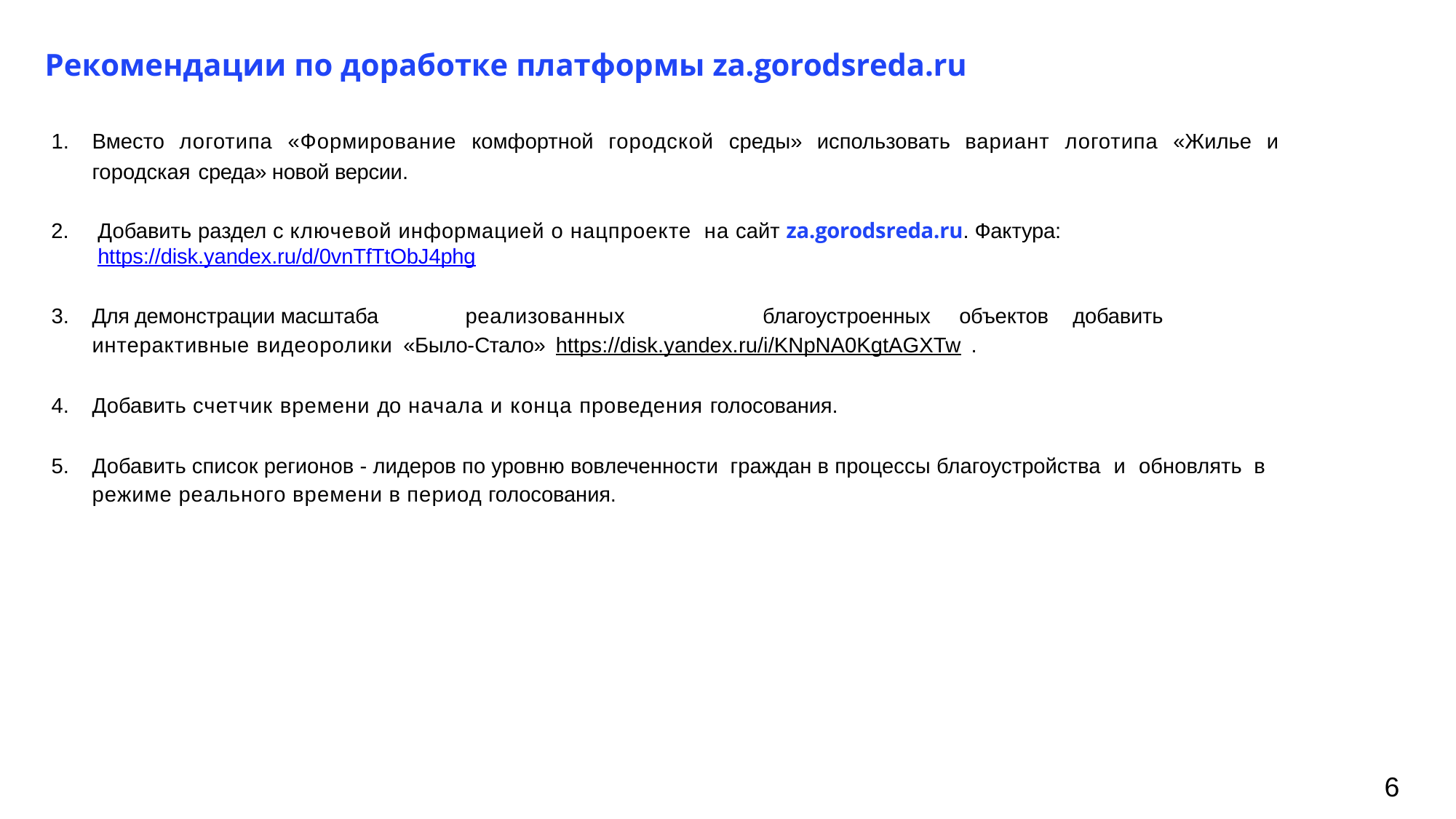

# Рекомендации по доработке платформы za.gorodsreda.ru
Вместо  логотипа  «Формирование  комфортной  городской  среды»  использовать  вариант  логотипа  «Жилье  и городская среда» новой версии.

Добавить раздел с ключевой информацией о нацпроекте на сайт za.gorodsreda.ru. Фактура: https://disk.yandex.ru/d/0vnTfTtObJ4phg

Для	демонстрации масштаба	реализованных	благоустроенных	объектов	добавить	интерактивные видеоролики «Было-Стало» https://disk.yandex.ru/i/KNpNA0KgtAGXTw .

Добавить счетчик времени до начала и конца проведения голосования.

Добавить список регионов - лидеров по уровню вовлеченности  граждан в процессы благоустройства и обновлять в режиме реального времени в период голосования.

6